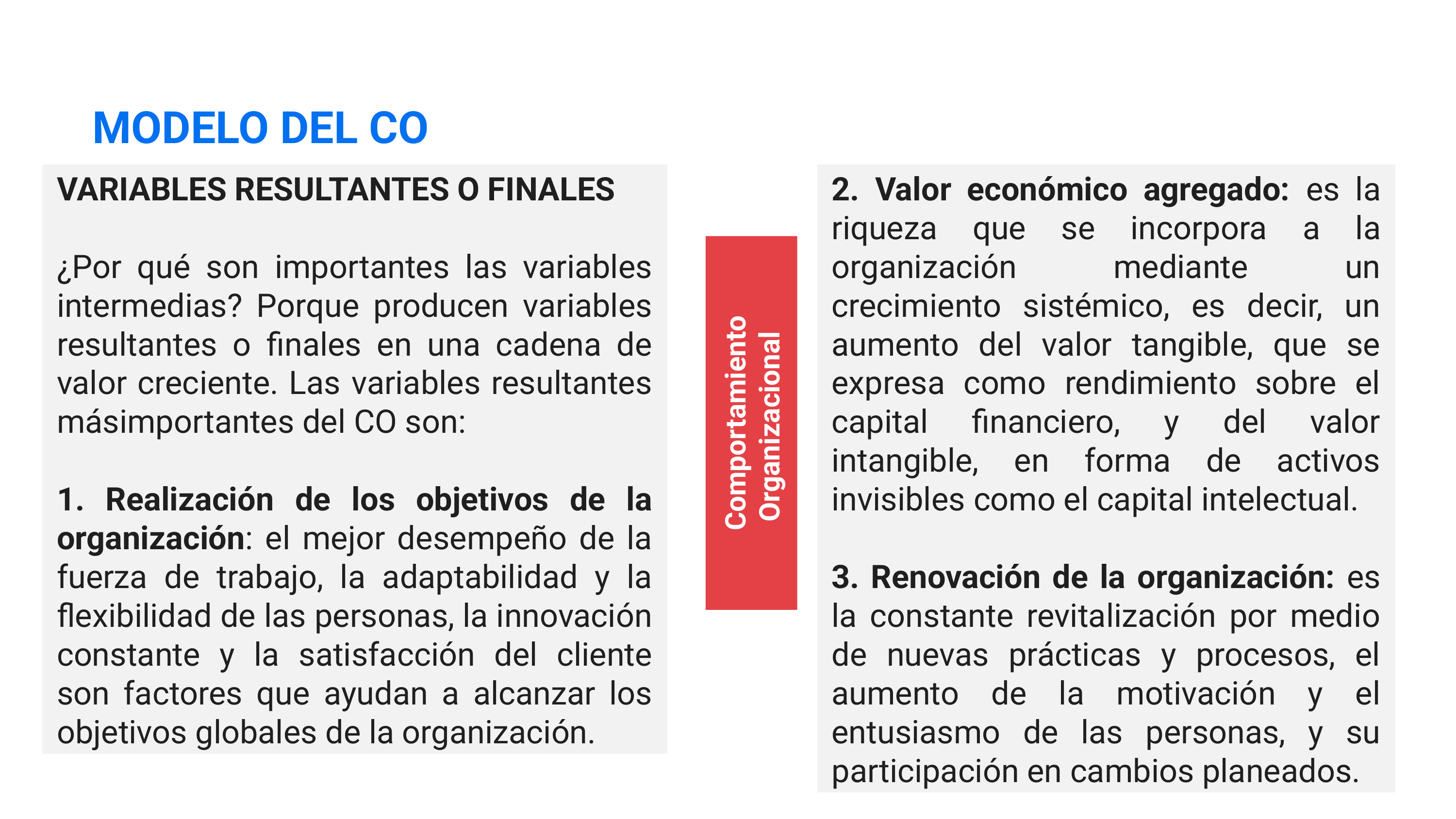

# MODELO DEL CO
VARIABLES RESULTANTES O FINALES

¿Por qué son importantes las variables intermedias? Porque producen variables resultantes o finales en una cadena de valor creciente. Las variables resultantes másimportantes del CO son:

1. Realización de los objetivos de la organización: el mejor desempeño de la fuerza de trabajo, la adaptabilidad y la flexibilidad de las personas, la innovación constante y la satisfacción del cliente son factores que ayudan a alcanzar los objetivos globales de la organización.
2. Valor económico agregado: es la riqueza que se incorpora a la organización mediante un crecimiento sistémico, es decir, un aumento del valor tangible, que se expresa como rendimiento sobre el capital financiero, y del valor intangible, en forma de activos invisibles como el capital intelectual.

3. Renovación de la organización: es la constante revitalización por medio de nuevas prácticas y procesos, el aumento de la motivación y el entusiasmo de las personas, y su participación en cambios planeados.
Comportamiento Organizacional